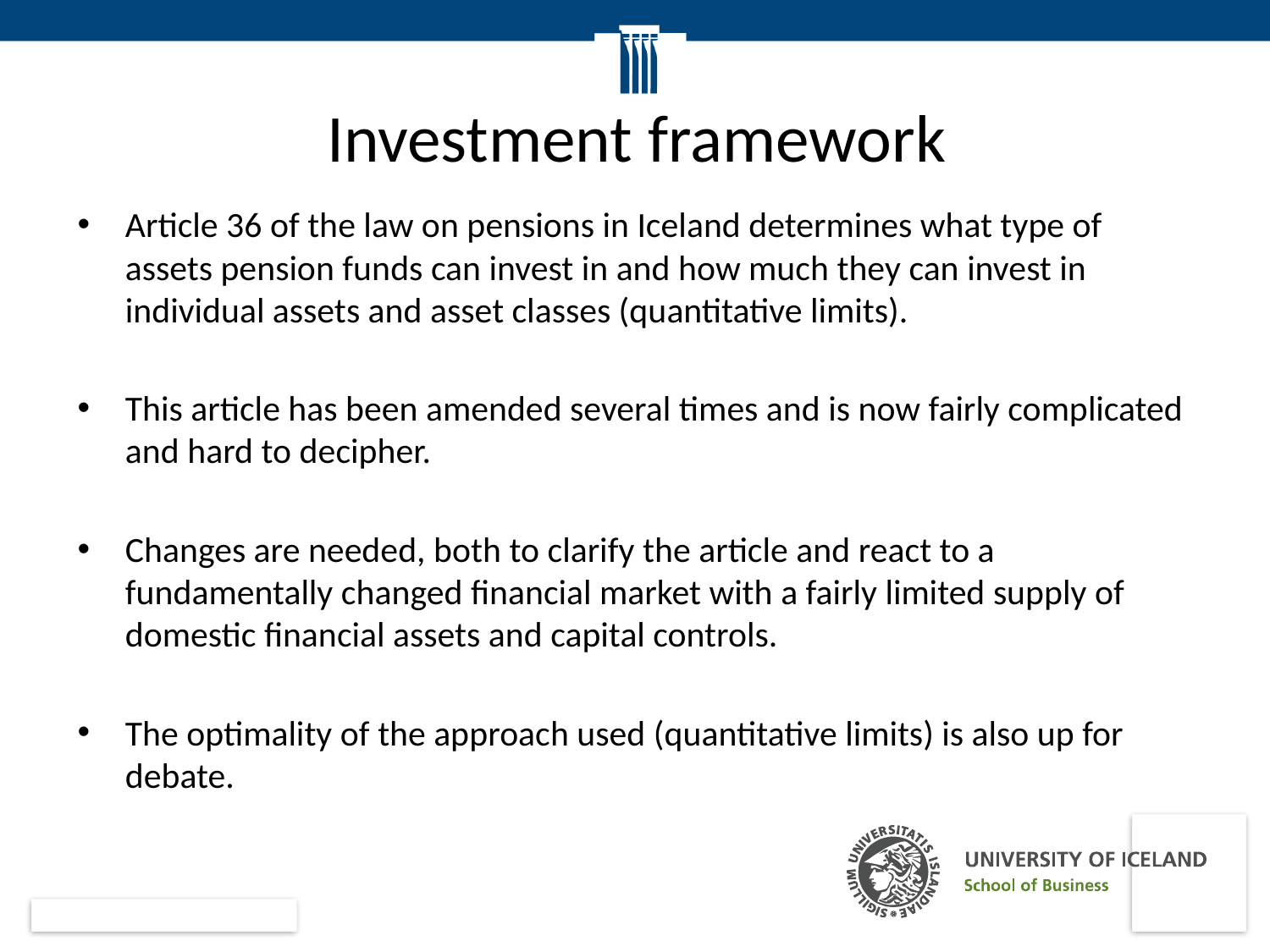

# Investment framework
Article 36 of the law on pensions in Iceland determines what type of assets pension funds can invest in and how much they can invest in individual assets and asset classes (quantitative limits).

This article has been amended several times and is now fairly complicated and hard to decipher.

Changes are needed, both to clarify the article and react to a fundamentally changed financial market with a fairly limited supply of domestic financial assets and capital controls.

The optimality of the approach used (quantitative limits) is also up for debate.